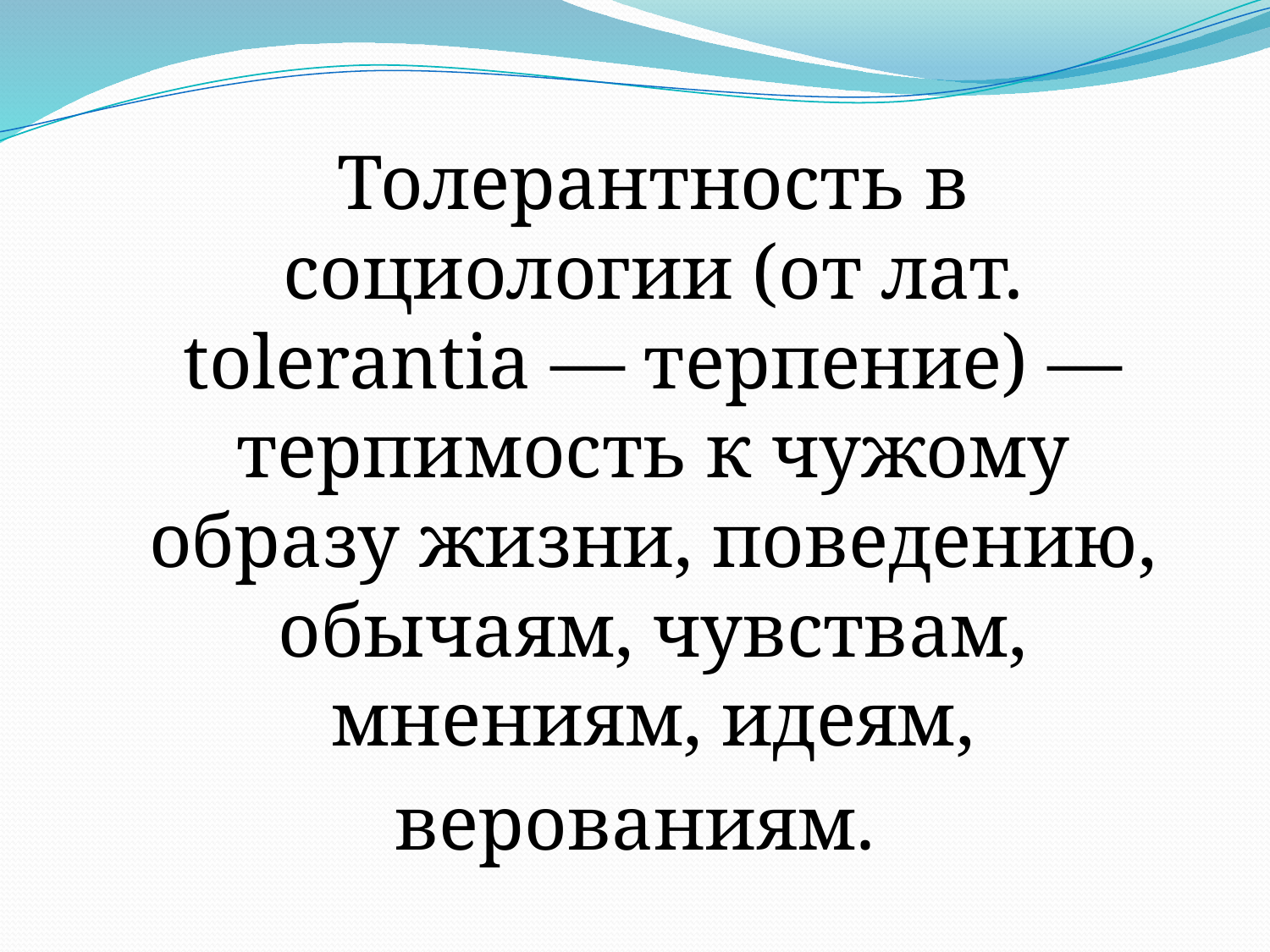

Толерантность в социологии (от лат. tolerantia — терпение) — терпимость к чужому образу жизни, поведению, обычаям, чувствам, мнениям, идеям,
 верованиям.